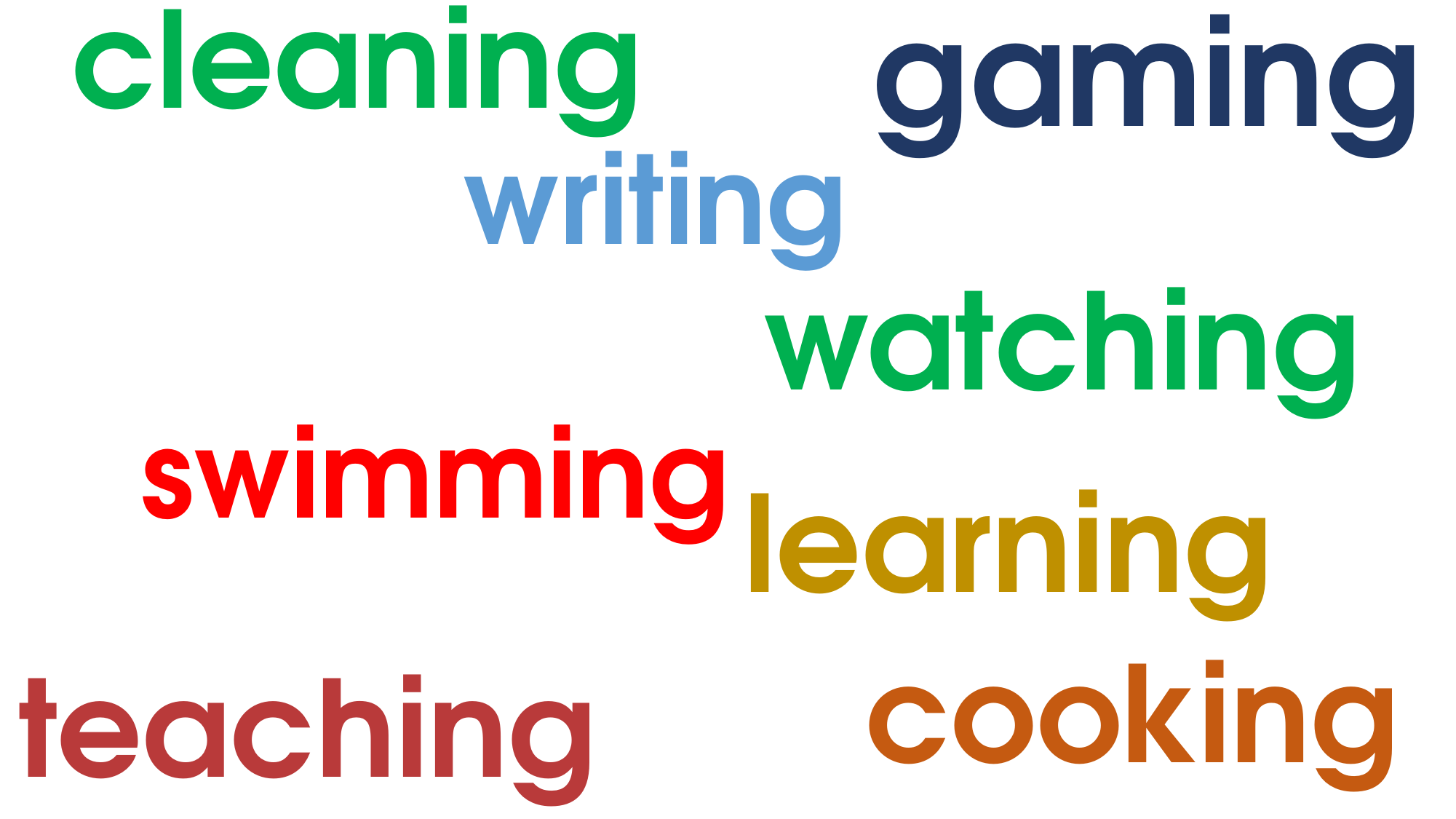

cleaning
gaming
writing
watching
swimming
learning
cooking
teaching